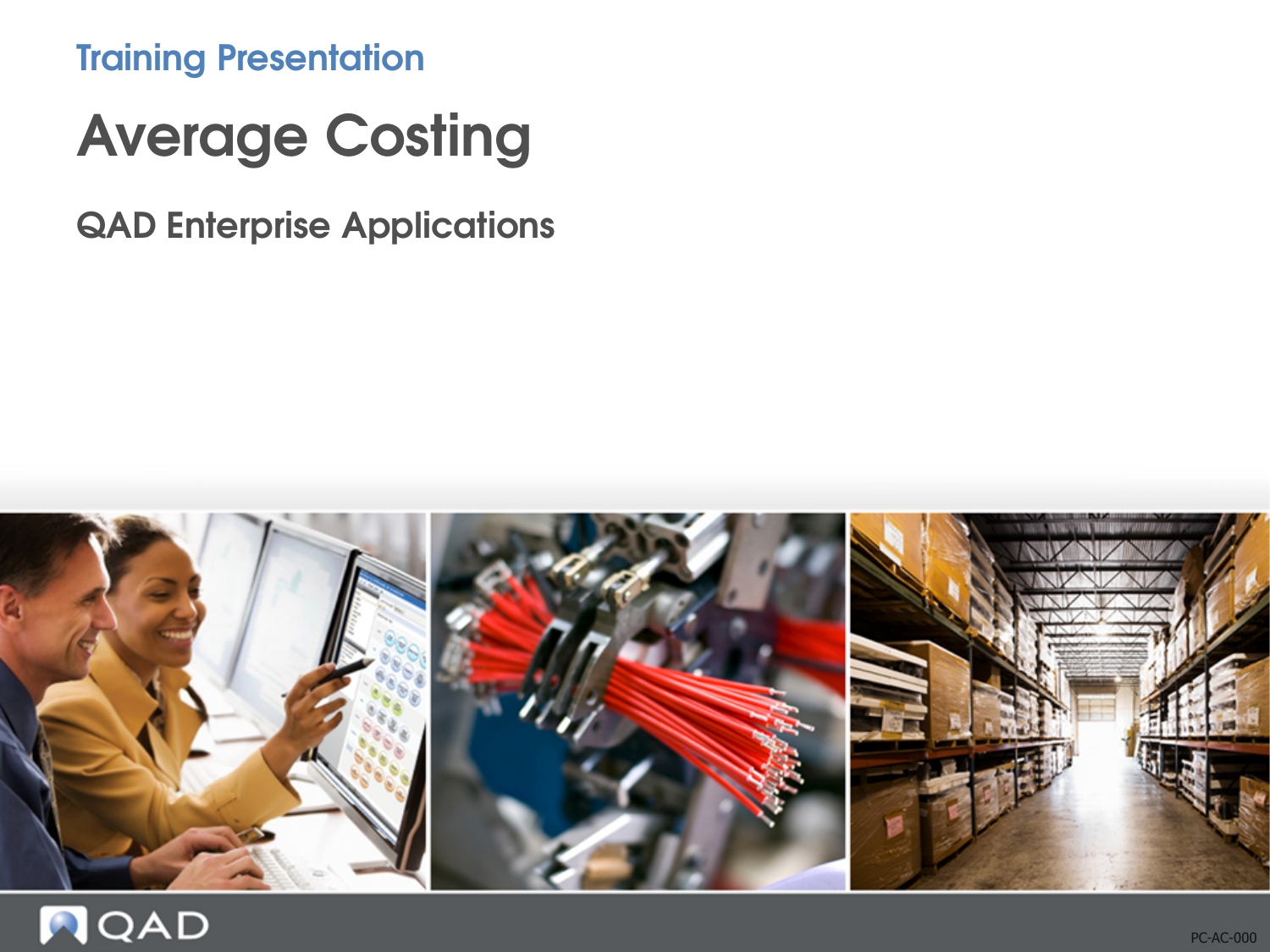

Training Presentation
# Average Costing
QAD Enterprise Applications
PC-AC-000